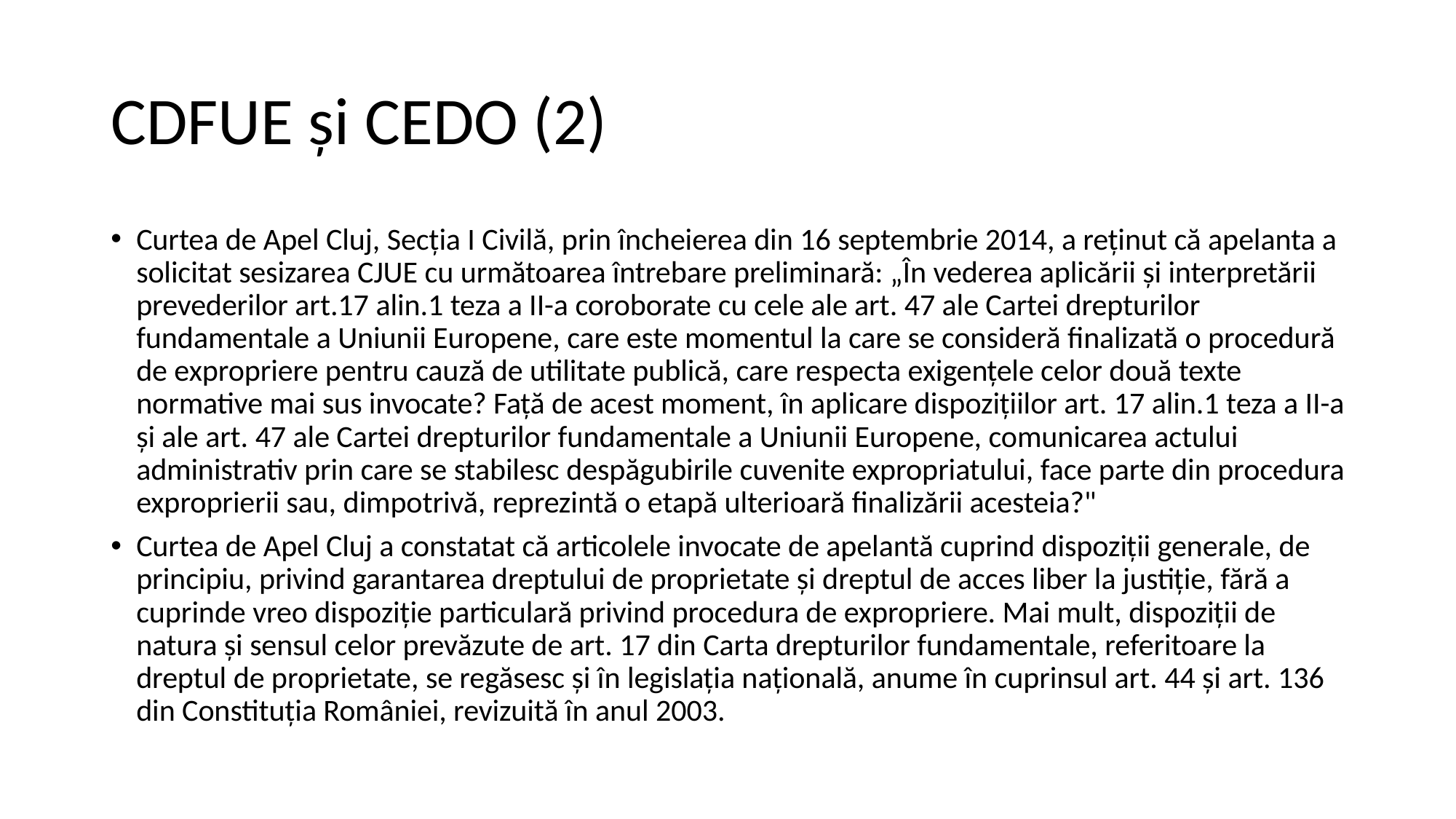

# CDFUE şi CEDO (2)
Curtea de Apel Cluj, Secţia I Civilă, prin încheierea din 16 septembrie 2014, a reţinut că apelanta a solicitat sesizarea CJUE cu următoarea întrebare preliminară: „În vederea aplicării şi interpretării prevederilor art.17 alin.1 teza a II-a coroborate cu cele ale art. 47 ale Cartei drepturilor fundamentale a Uniunii Europene, care este momentul la care se consideră finalizată o procedură de expropriere pentru cauză de utilitate publică, care respecta exigenţele celor două texte normative mai sus invocate? Faţă de acest moment, în aplicare dispoziţiilor art. 17 alin.1 teza a II-a şi ale art. 47 ale Cartei drepturilor fundamentale a Uniunii Europene, comunicarea actului administrativ prin care se stabilesc despăgubirile cuvenite expropriatului, face parte din procedura exproprierii sau, dimpotrivă, reprezintă o etapă ulterioară finalizării acesteia?"
Curtea de Apel Cluj a constatat că articolele invocate de apelantă cuprind dispoziţii generale, de principiu, privind garantarea dreptului de proprietate şi dreptul de acces liber la justiţie, fără a cuprinde vreo dispoziţie particulară privind procedura de expropriere. Mai mult, dispoziţii de natura şi sensul celor prevăzute de art. 17 din Carta drepturilor fundamentale, referitoare la dreptul de proprietate, se regăsesc şi în legislaţia naţională, anume în cuprinsul art. 44 şi art. 136 din Constituţia României, revizuită în anul 2003.